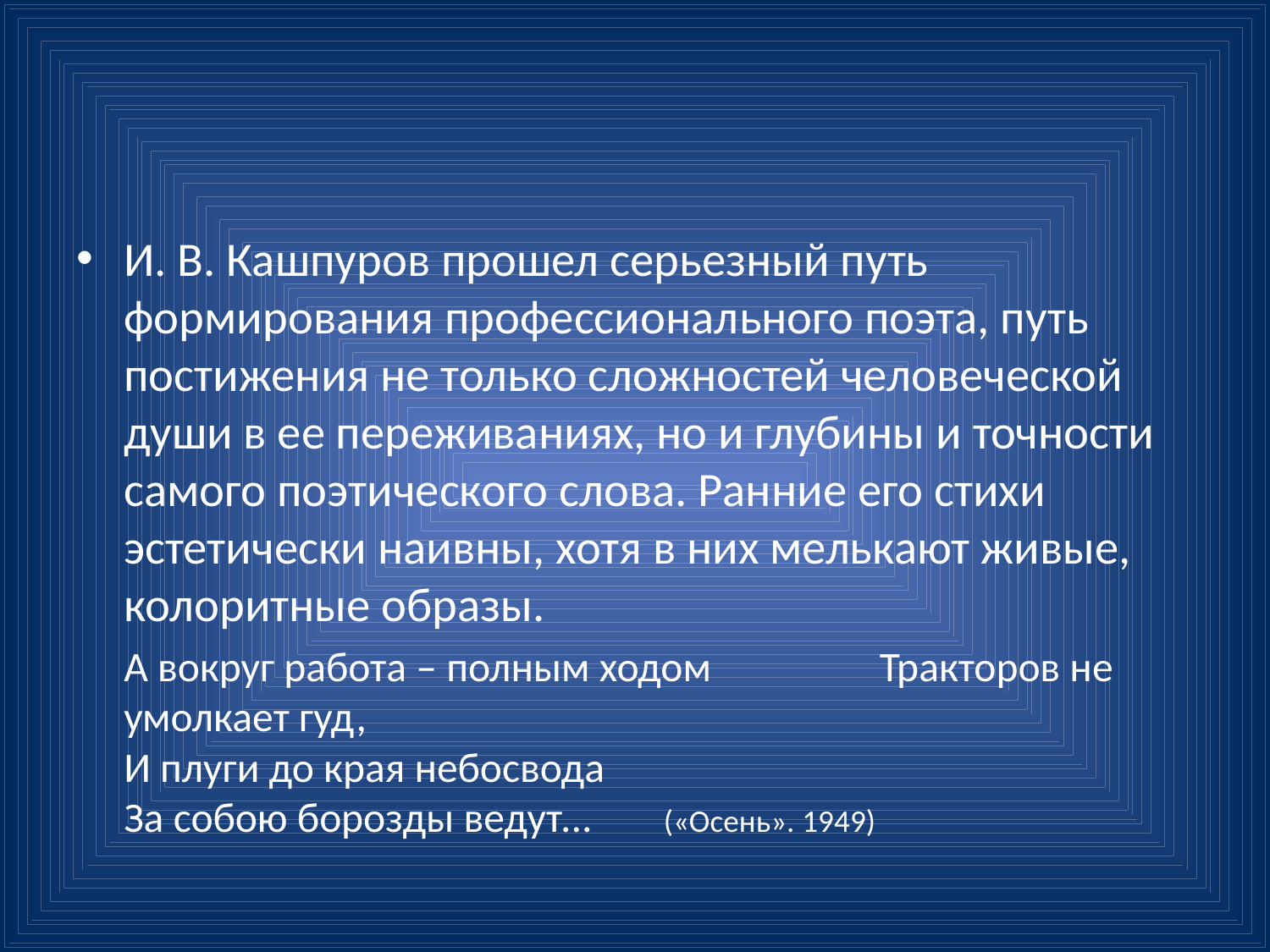

#
И. В. Кашпуров прошел серьезный путь формирования профессионального поэта, путь постижения не только сложностей человеческой души в ее переживаниях, но и глубины и точности самого поэтического слова. Ранние его стихи эстетически наивны, хотя в них мелькают живые, колоритные образы.
					А вокруг работа – полным ходом       				Тракторов не умолкает гуд,
				И плуги до края небосвода
				За собою борозды ведут...  								(«Осень». 1949)